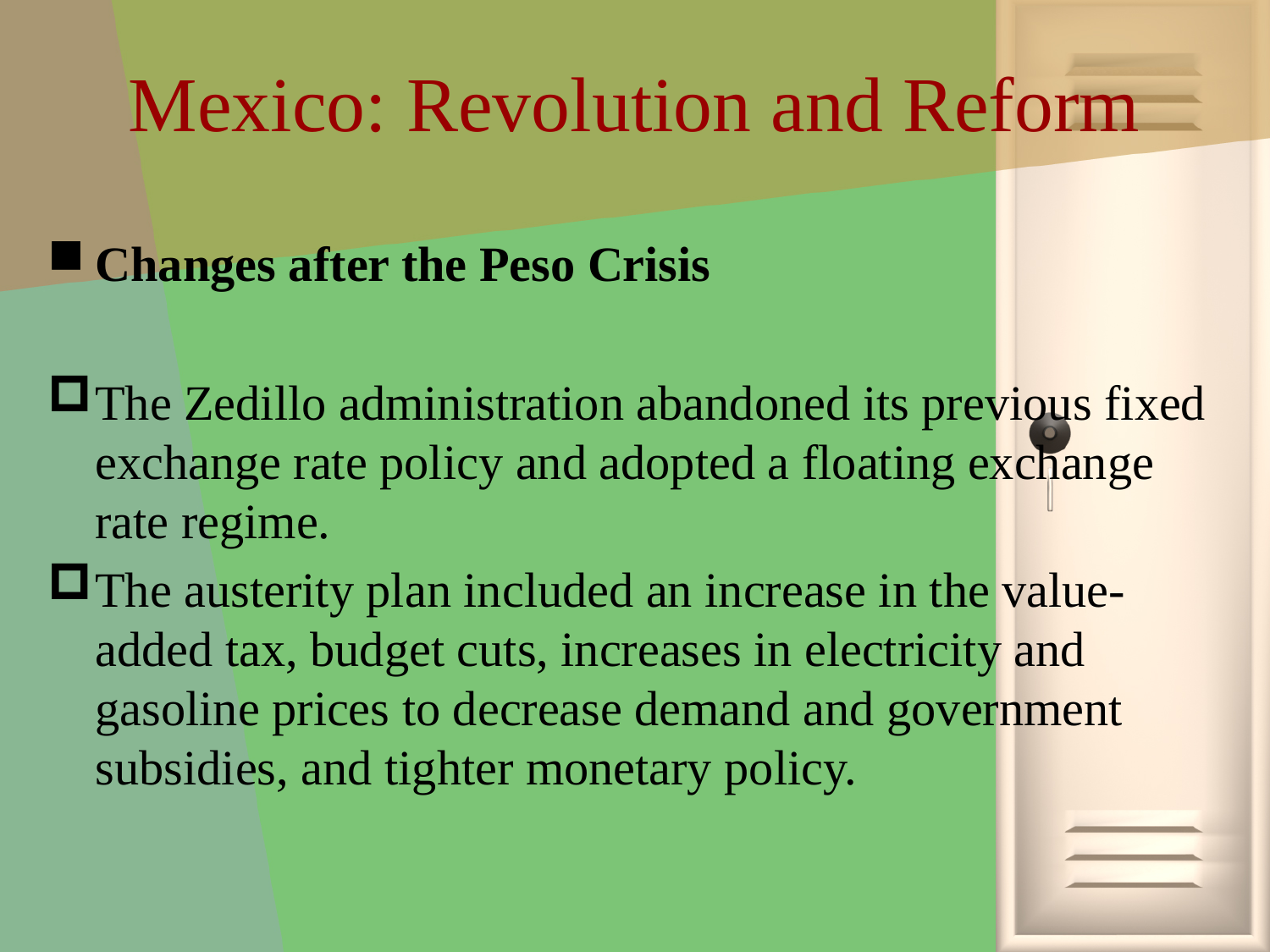

# Mexico: Revolution and Reform
Changes after the Peso Crisis

The Zedillo administration abandoned its previous fixed exchange rate policy and adopted a floating exchange rate regime.
The austerity plan included an increase in the value-added tax, budget cuts, increases in electricity and gasoline prices to decrease demand and government subsidies, and tighter monetary policy.